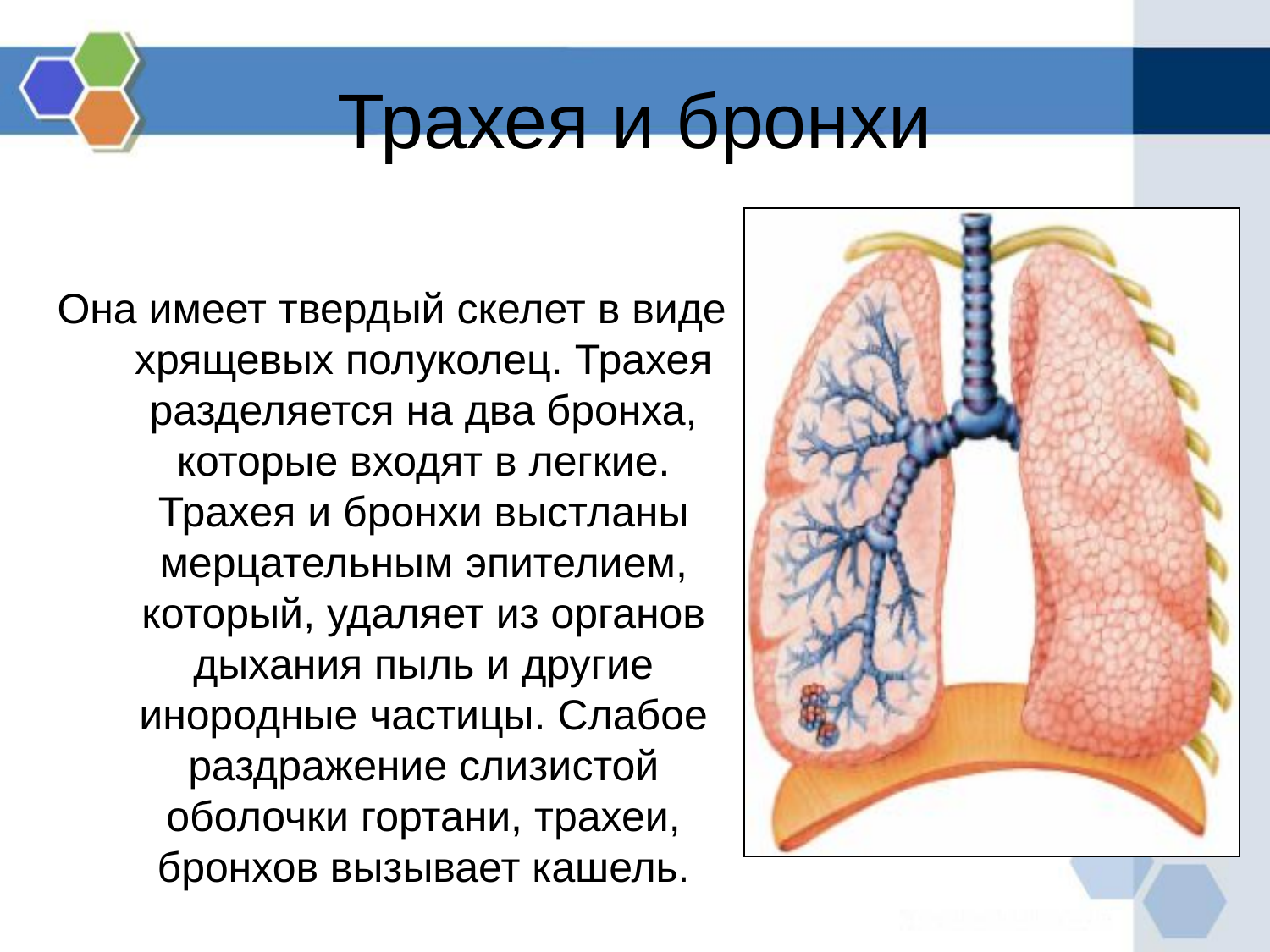

# Трахея и бронхи

Она имеет твердый скелет в виде хрящевых полуколец. Трахея разделяется на два бронха, которые входят в легкие. Трахея и бронхи выстланы мерцательным эпителием, который, удаляет из органов дыхания пыль и другие инородные частицы. Слабое раздражение слизистой оболочки гортани, трахеи, бронхов вызывает кашель.